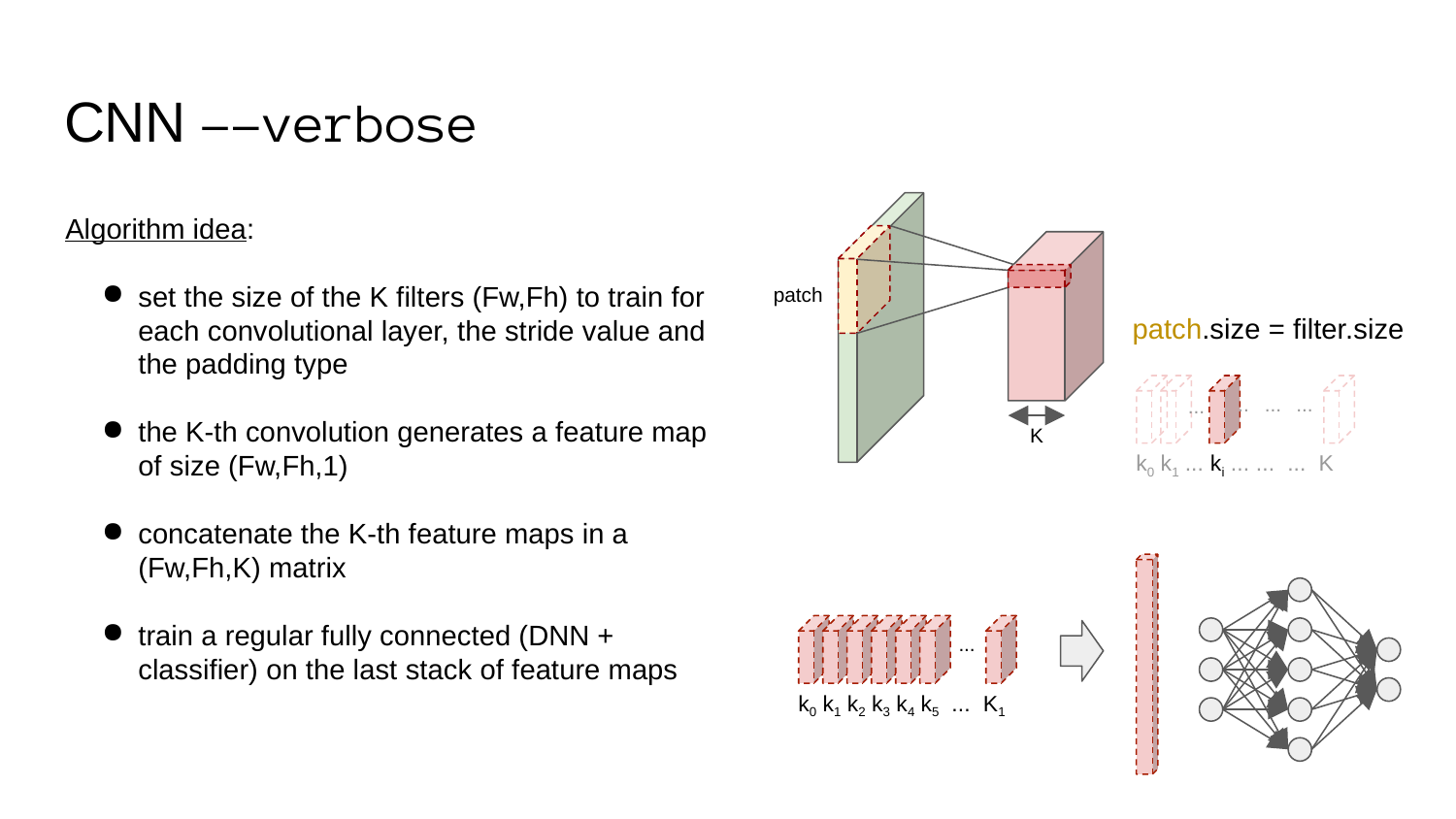

# CNN --verbose

Algorithm idea:

set the size of the K filters (Fw,Fh) to train for each convolutional layer, the stride value and the padding type

the K-th convolution generates a feature map of size (Fw,Fh,1)

concatenate the K-th feature maps in a (Fw,Fh,K) matrix

train a regular fully connected (DNN + classifier) on the last stack of feature maps

patch
K
patch.size = filter.size
...
...
...
...

k0 k1 ... ki ... ...  ...  K

...

k0 k1 k2 k3 k4 k5  ...  K1